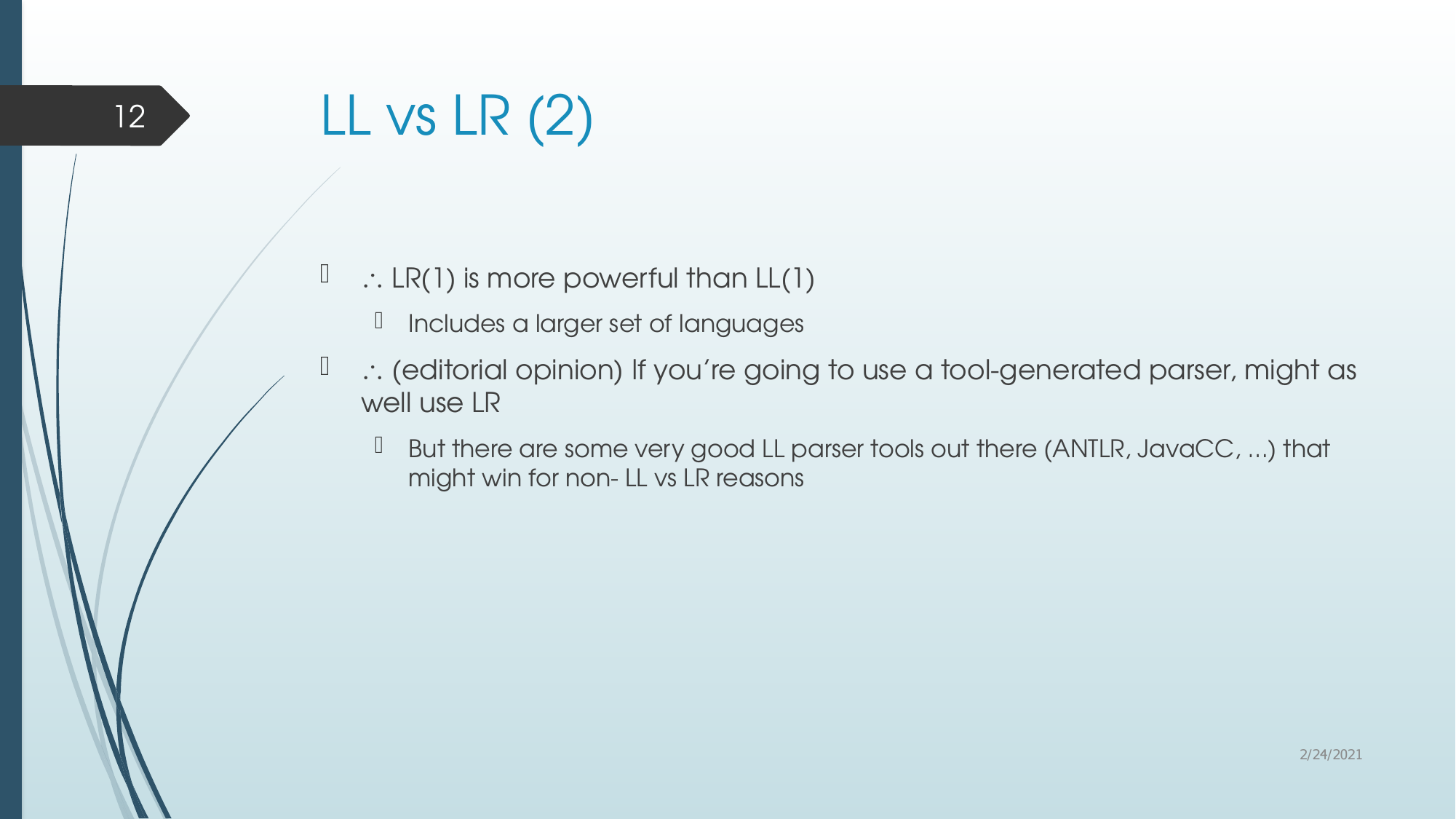

# LL vs LR (2)
12
∴ LR(1) is more powerful than LL(1)
Includes a larger set of languages
∴ (editorial opinion) If you’re going to use a tool-generated parser, might as well use LR
But there are some very good LL parser tools out there (ANTLR, JavaCC, …) that might win for non- LL vs LR reasons
2/24/2021